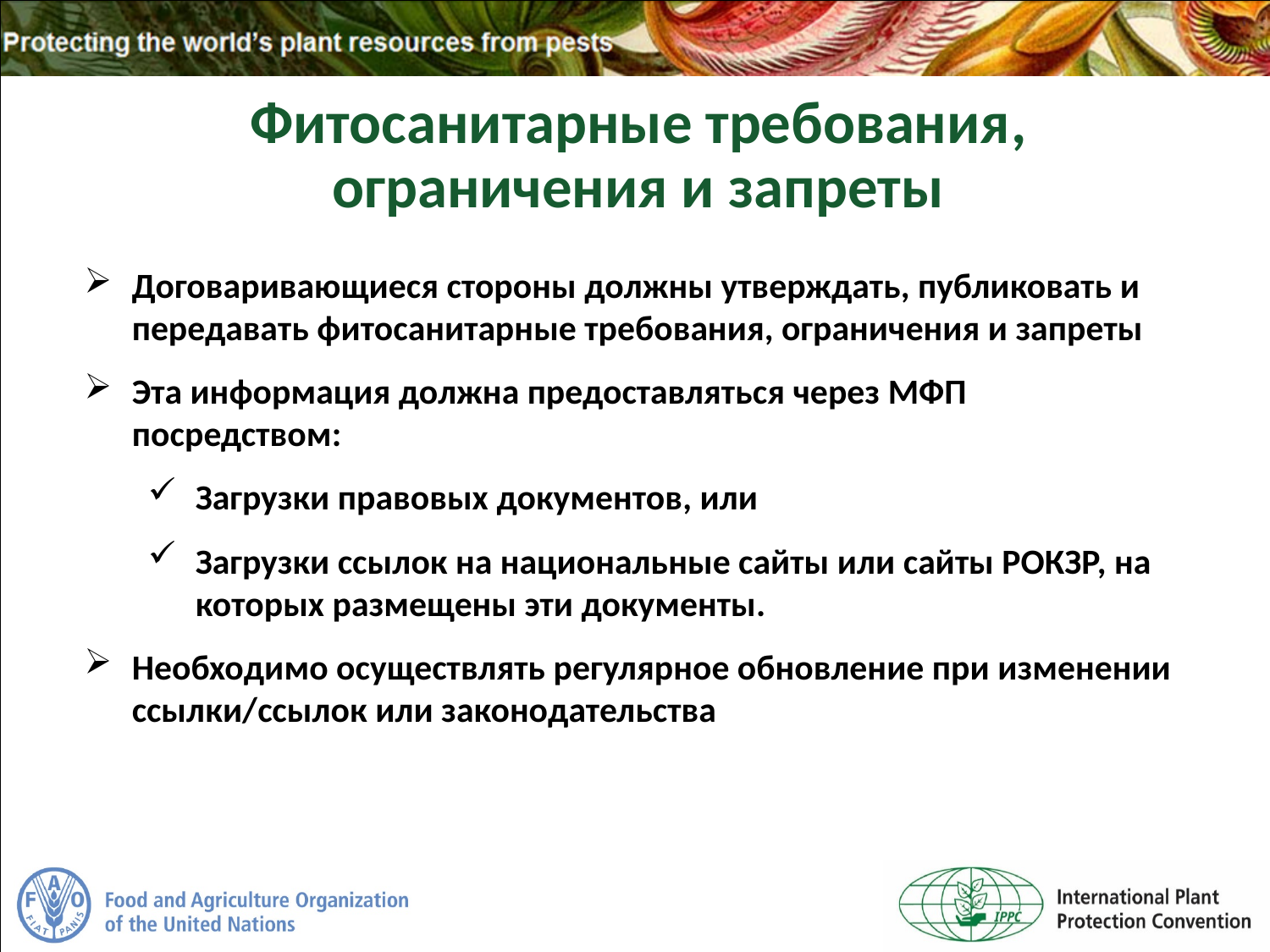

Фитосанитарные требования,
ограничения и запреты

Договаривающиеся стороны должны утверждать, публиковать и передавать фитосанитарные требования, ограничения и запреты
Эта информация должна предоставляться через МФП посредством:
Загрузки правовых документов, или
Загрузки ссылок на национальные сайты или сайты РОКЗР, на которых размещены эти документы.
Необходимо осуществлять регулярное обновление при изменении ссылки/ссылок или законодательства